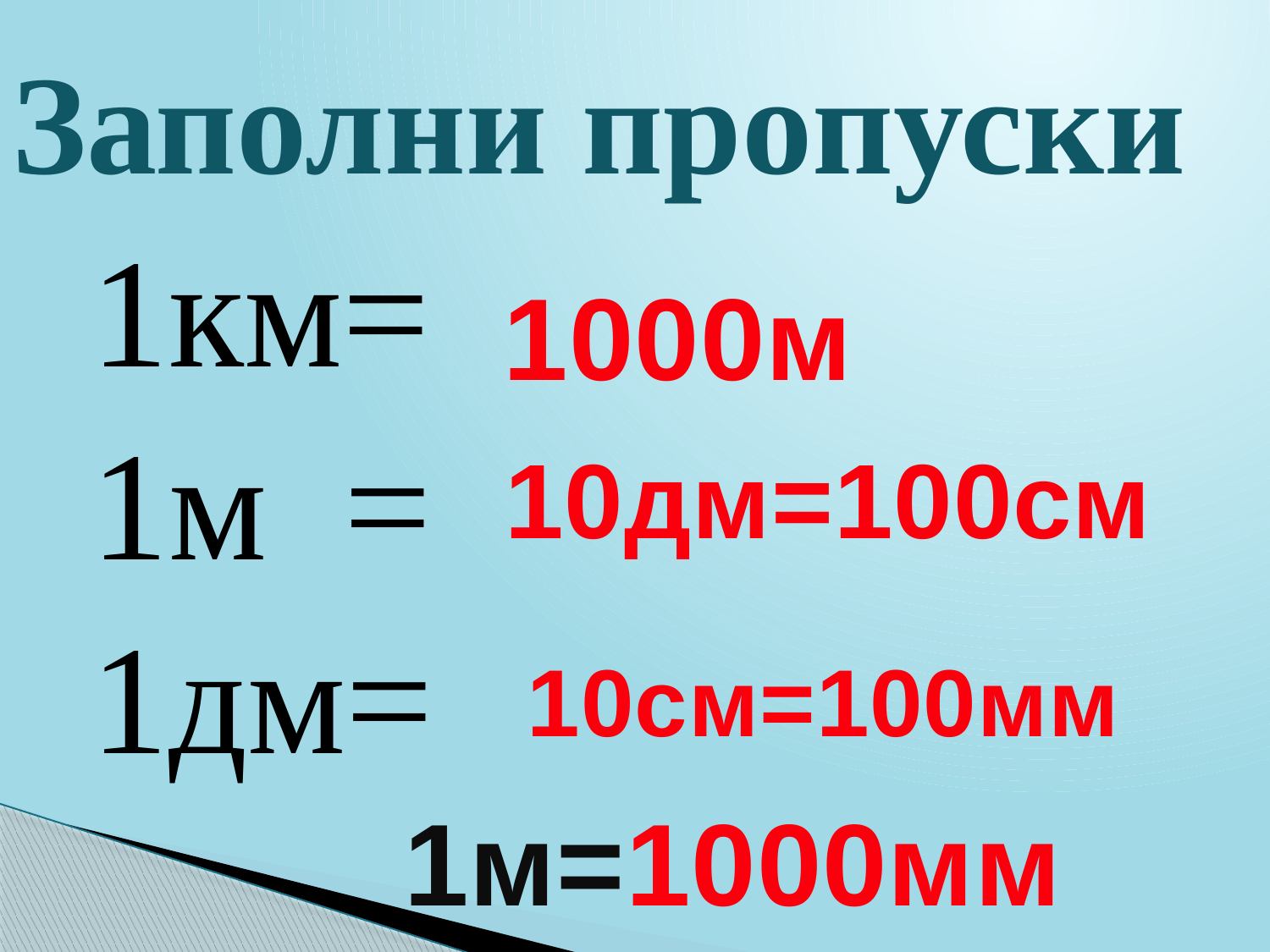

# Заполни пропуски
1км=
1м  =
1дм=
1000м
10дм=100см
10см=100мм
1м=1000мм